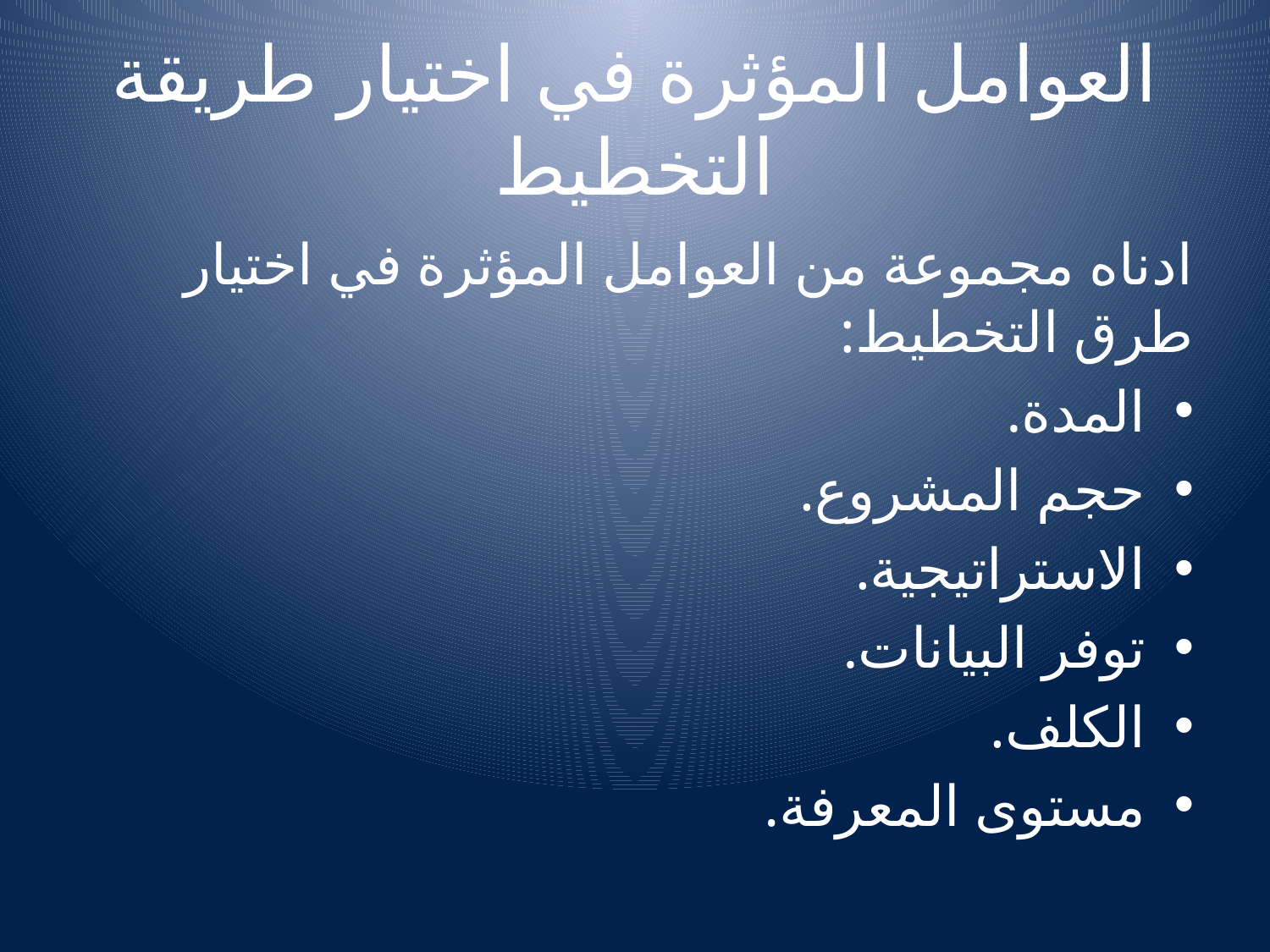

# العوامل المؤثرة في اختيار طريقة التخطيط
ادناه مجموعة من العوامل المؤثرة في اختيار طرق التخطيط:
المدة.
حجم المشروع.
الاستراتيجية.
توفر البيانات.
الكلف.
مستوى المعرفة.